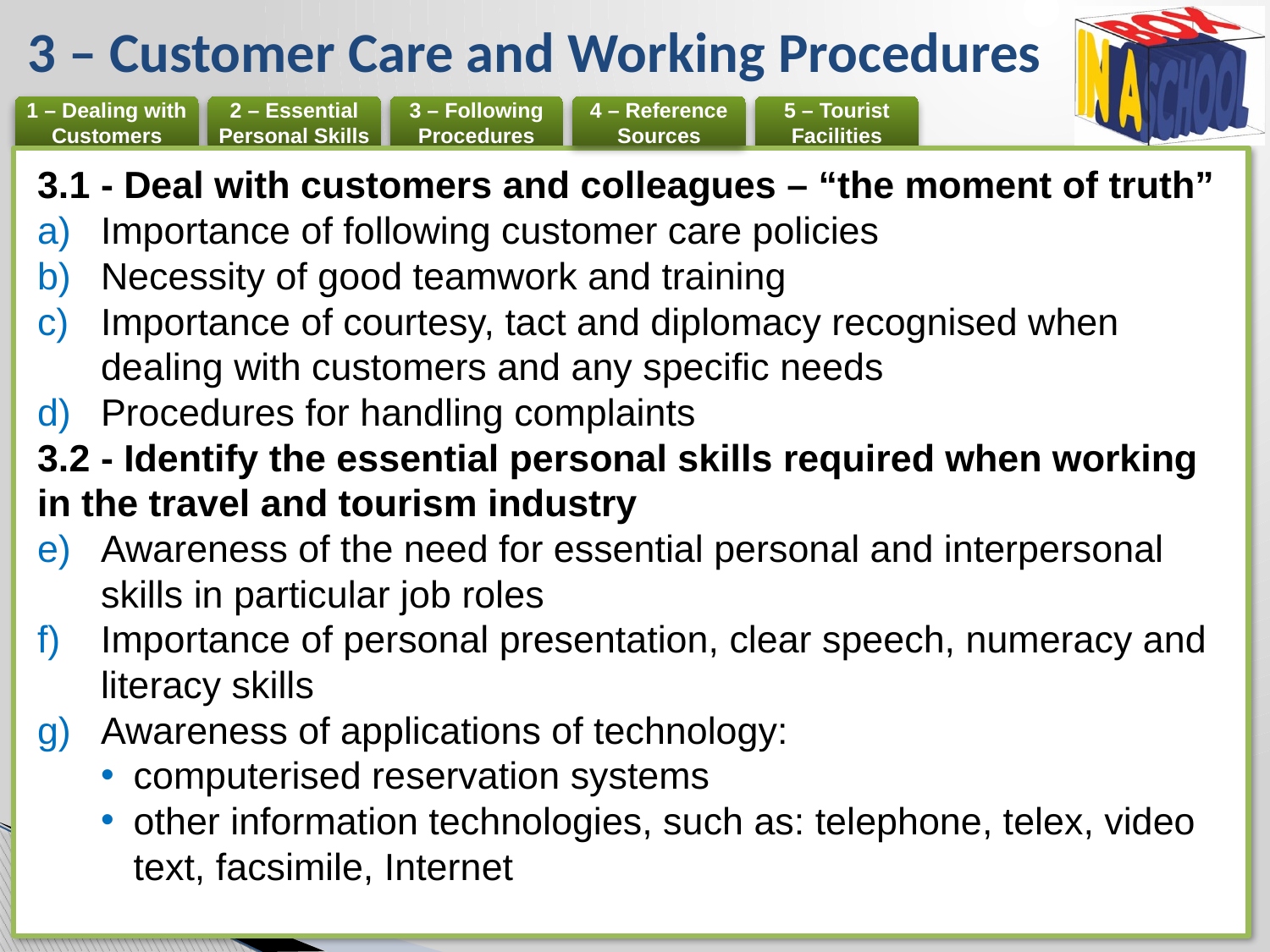

# 3 – Customer Care and Working Procedures
3.1 - Deal with customers and colleagues – “the moment of truth”
Importance of following customer care policies
Necessity of good teamwork and training
Importance of courtesy, tact and diplomacy recognised when dealing with customers and any specific needs
Procedures for handling complaints
3.2 - Identify the essential personal skills required when working in the travel and tourism industry
Awareness of the need for essential personal and interpersonal skills in particular job roles
Importance of personal presentation, clear speech, numeracy and literacy skills
Awareness of applications of technology:
computerised reservation systems
other information technologies, such as: telephone, telex, video text, facsimile, Internet